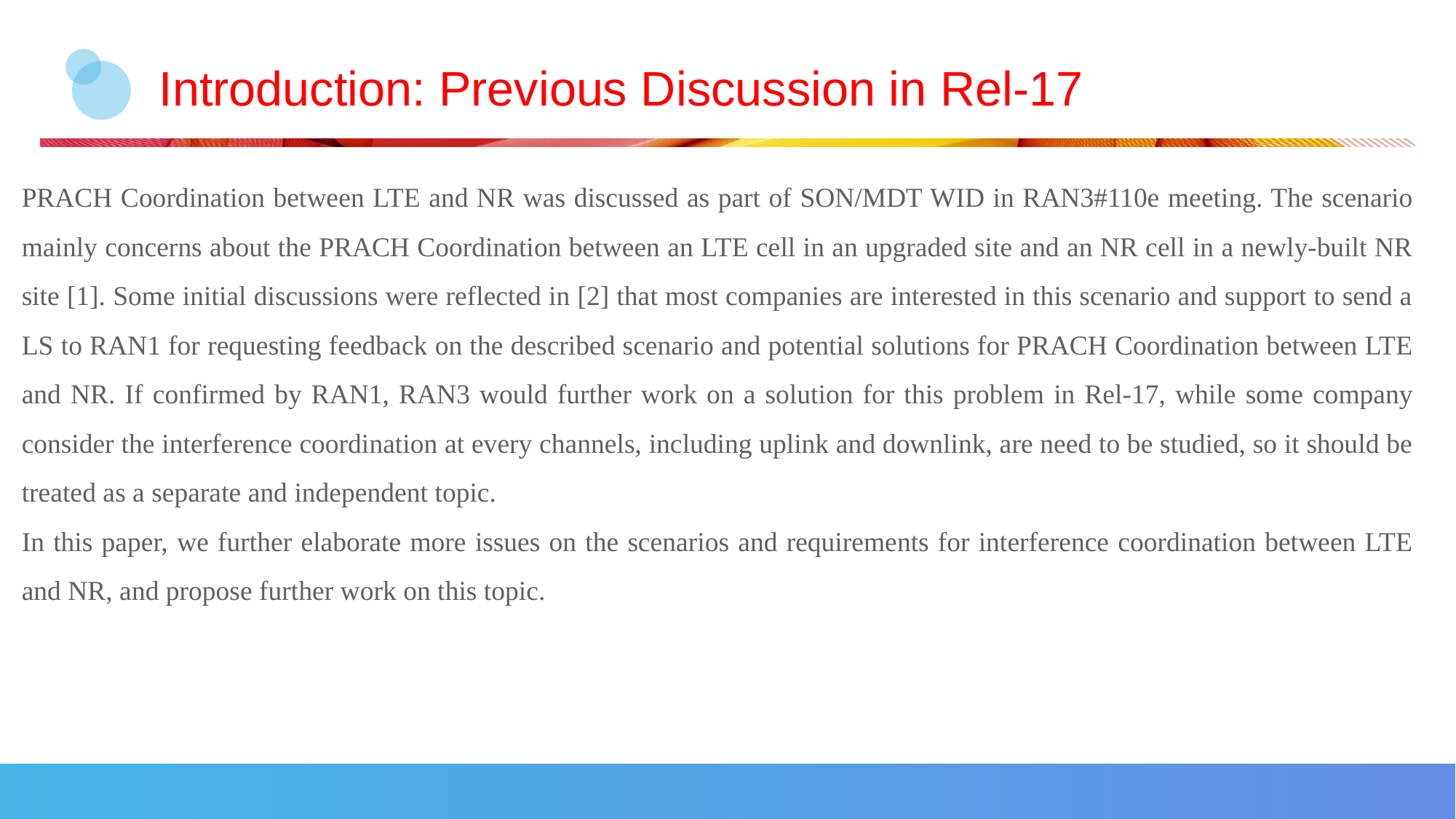

# Introduction: Previous Discussion in Rel-17
PRACH Coordination between LTE and NR was discussed as part of SON/MDT WID in RAN3#110e meeting. The scenario mainly concerns about the PRACH Coordination between an LTE cell in an upgraded site and an NR cell in a newly-built NR site [1]. Some initial discussions were reflected in [2] that most companies are interested in this scenario and support to send a LS to RAN1 for requesting feedback on the described scenario and potential solutions for PRACH Coordination between LTE and NR. If confirmed by RAN1, RAN3 would further work on a solution for this problem in Rel-17, while some company consider the interference coordination at every channels, including uplink and downlink, are need to be studied, so it should be treated as a separate and independent topic.
In this paper, we further elaborate more issues on the scenarios and requirements for interference coordination between LTE and NR, and propose further work on this topic.